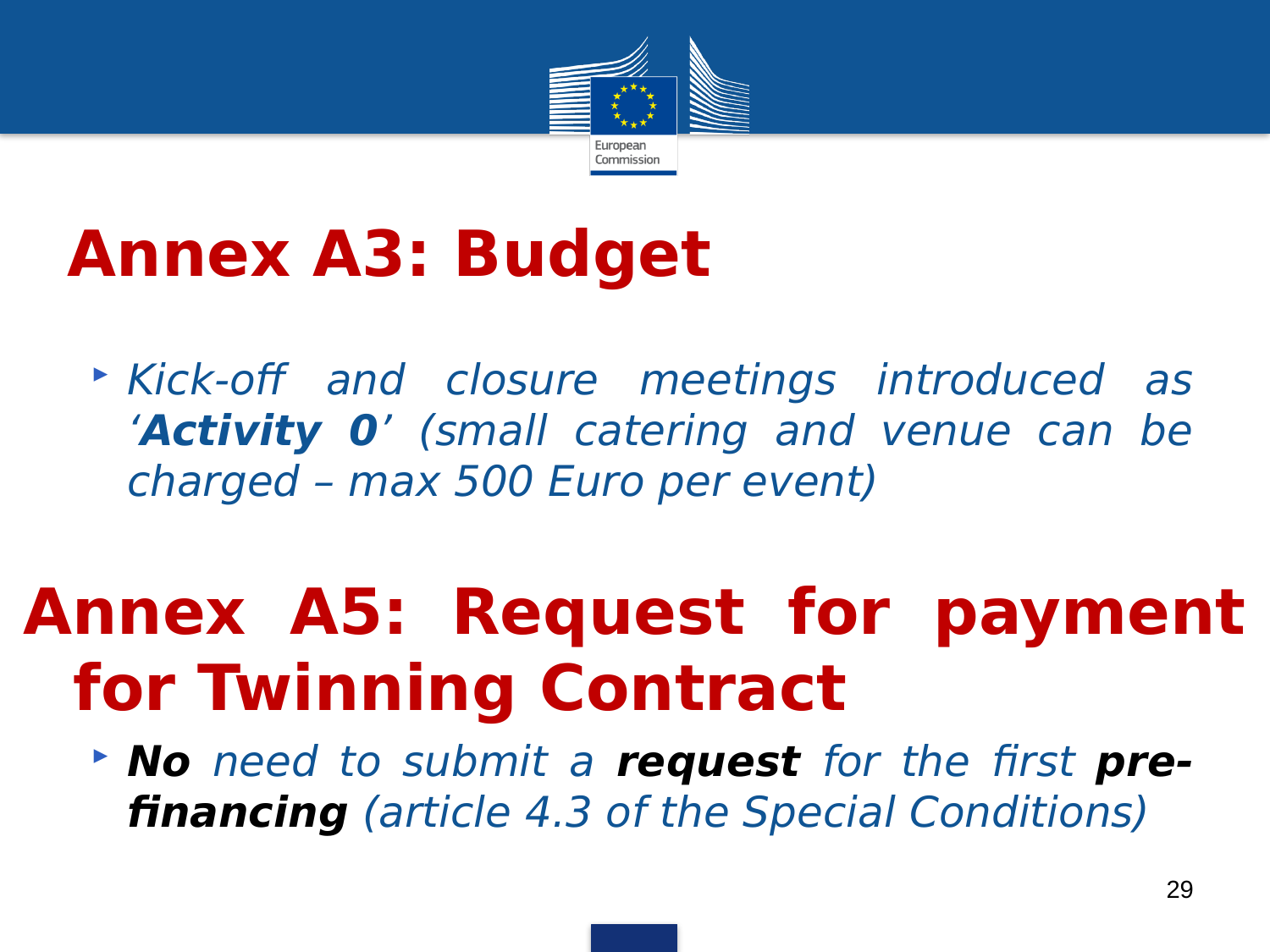

# Annex A3: Budget
Kick-off and closure meetings introduced as ‘Activity 0’ (small catering and venue can be charged – max 500 Euro per event)

Annex A5: Request for payment for Twinning Contract
No need to submit a request for the first pre-financing (article 4.3 of the Special Conditions)

29